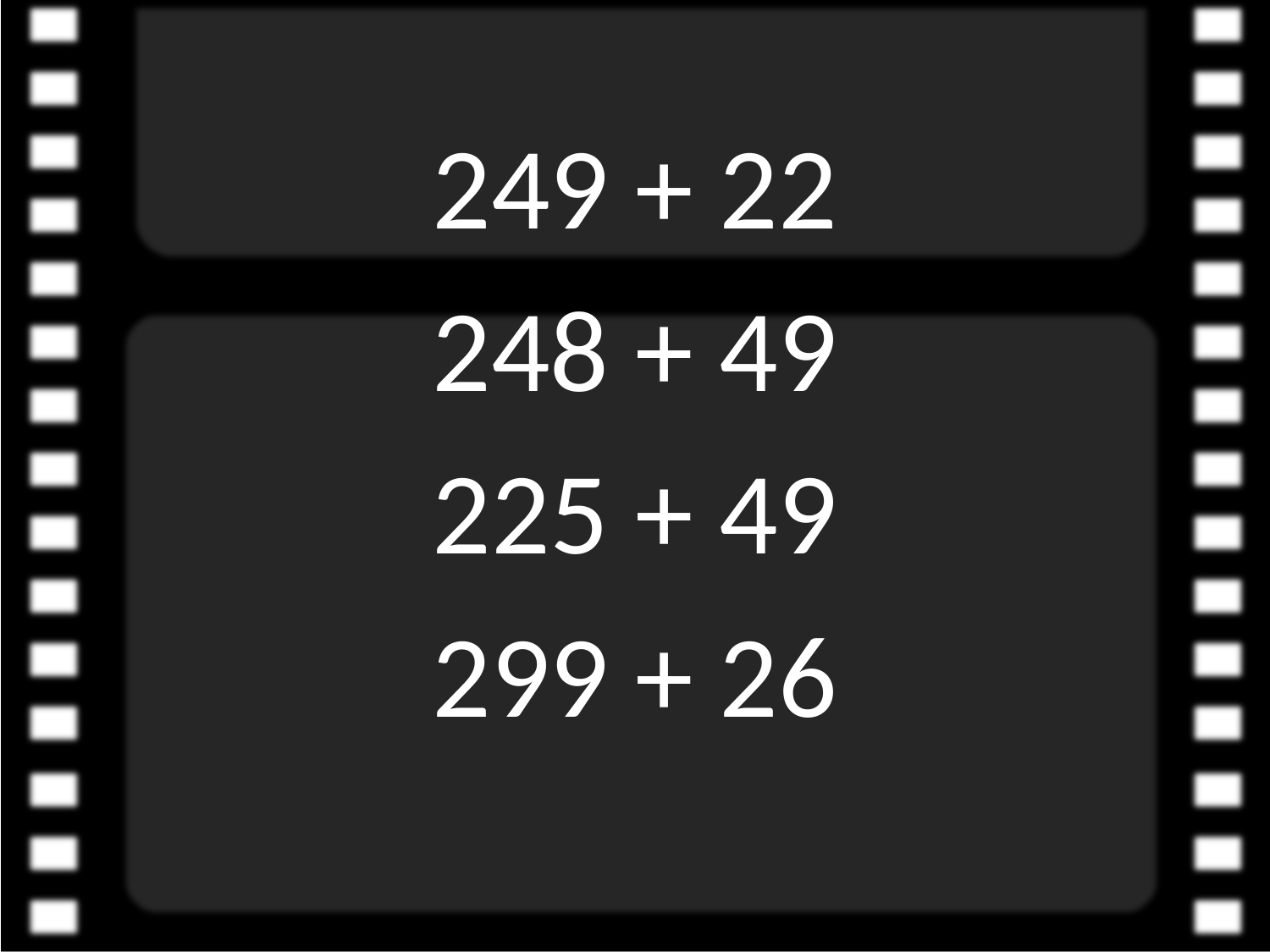

249 + 22
248 + 49
225 + 49
299 + 26